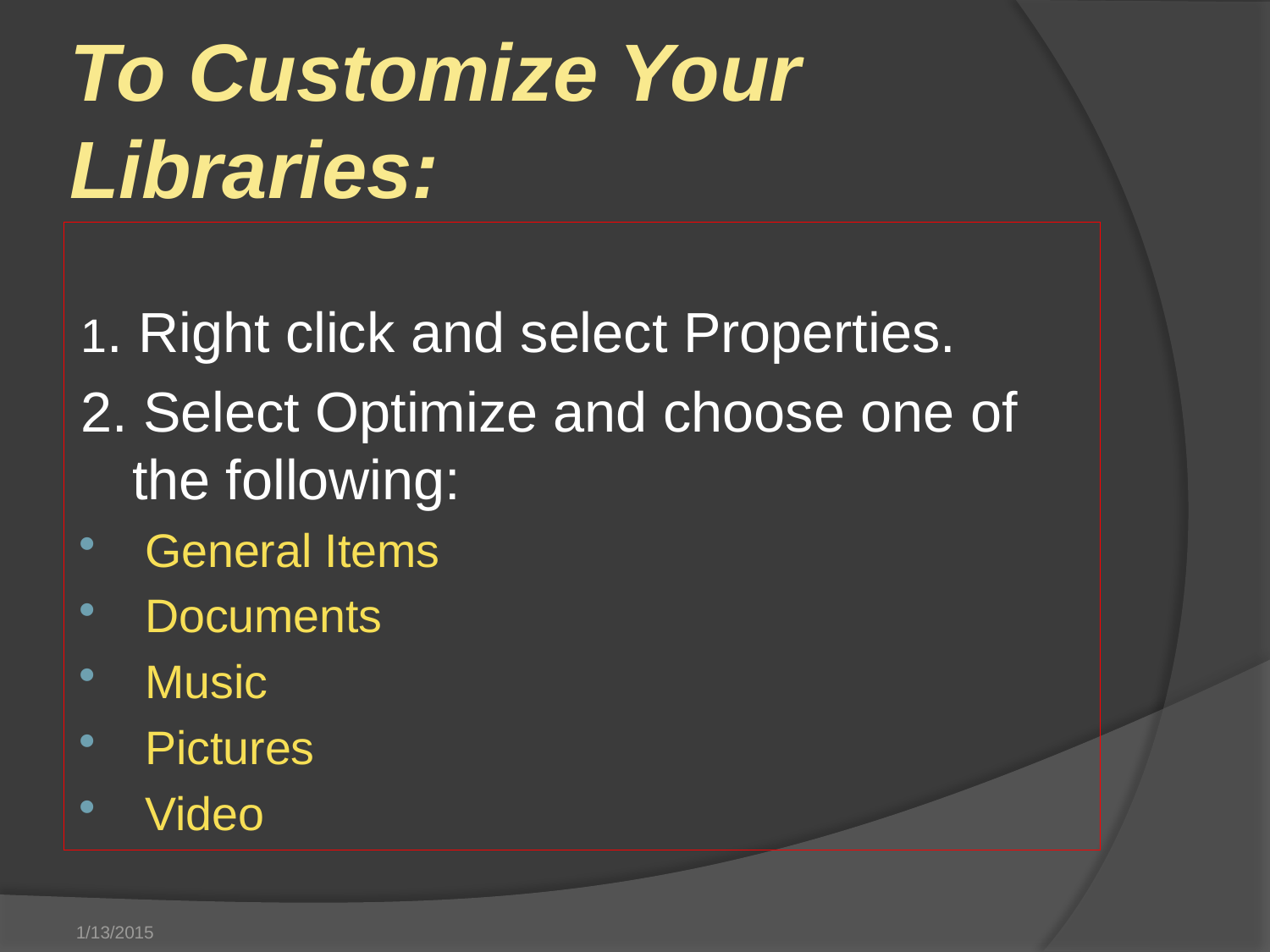

# To Customize Your Libraries:

1. Right click and select Properties.
2. Select Optimize and choose one of the following:
 General Items
 Documents
 Music
 Pictures
 Video

1/13/2015